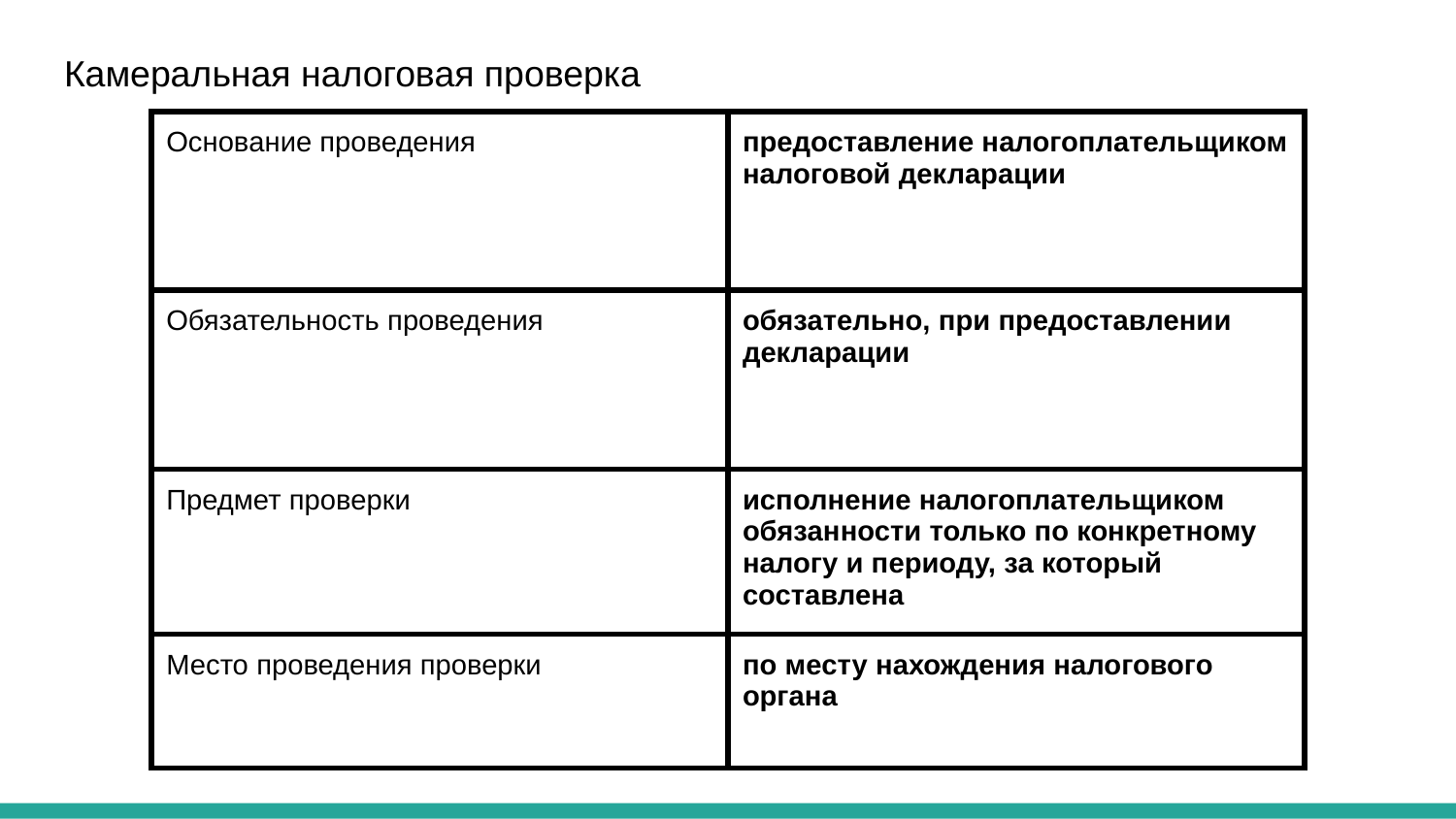

Камеральная налоговая проверка
| Основание проведения | предоставление налогоплательщиком налоговой декларации |
| --- | --- |
| Обязательность проведения | обязательно, при предоставлении декларации |
| Предмет проверки | исполнение налогоплательщиком обязанности только по конкретному налогу и периоду, за который составлена |
| Место проведения проверки | по месту нахождения налогового органа |